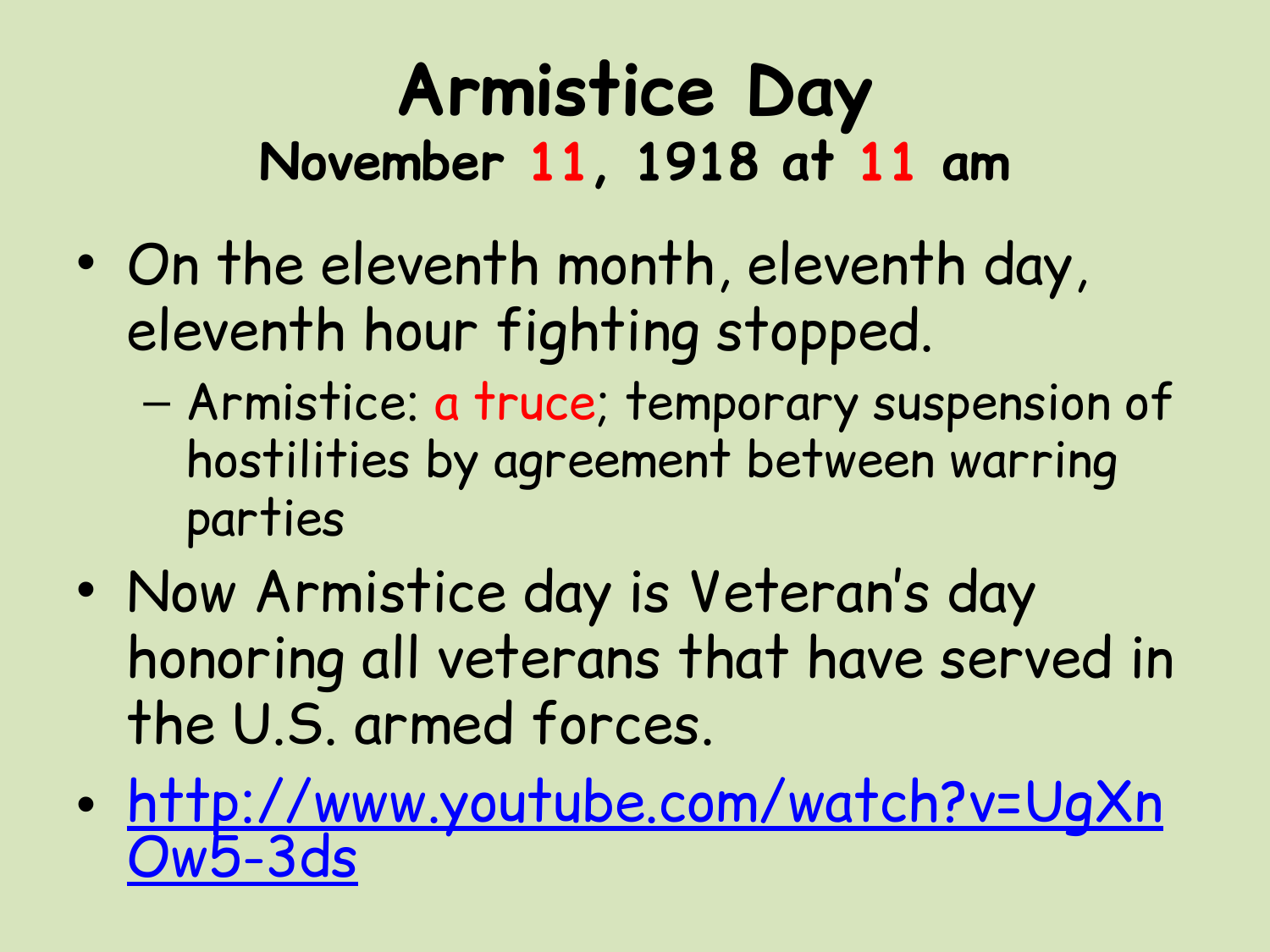

# Armistice Day November 11, 1918 at 11 am
On the eleventh month, eleventh day, eleventh hour fighting stopped.
Armistice: a truce; temporary suspension of hostilities by agreement between warring parties
Now Armistice day is Veteran’s day honoring all veterans that have served in the U.S. armed forces.
http://www.youtube.com/watch?v=UgXnOw5-3ds